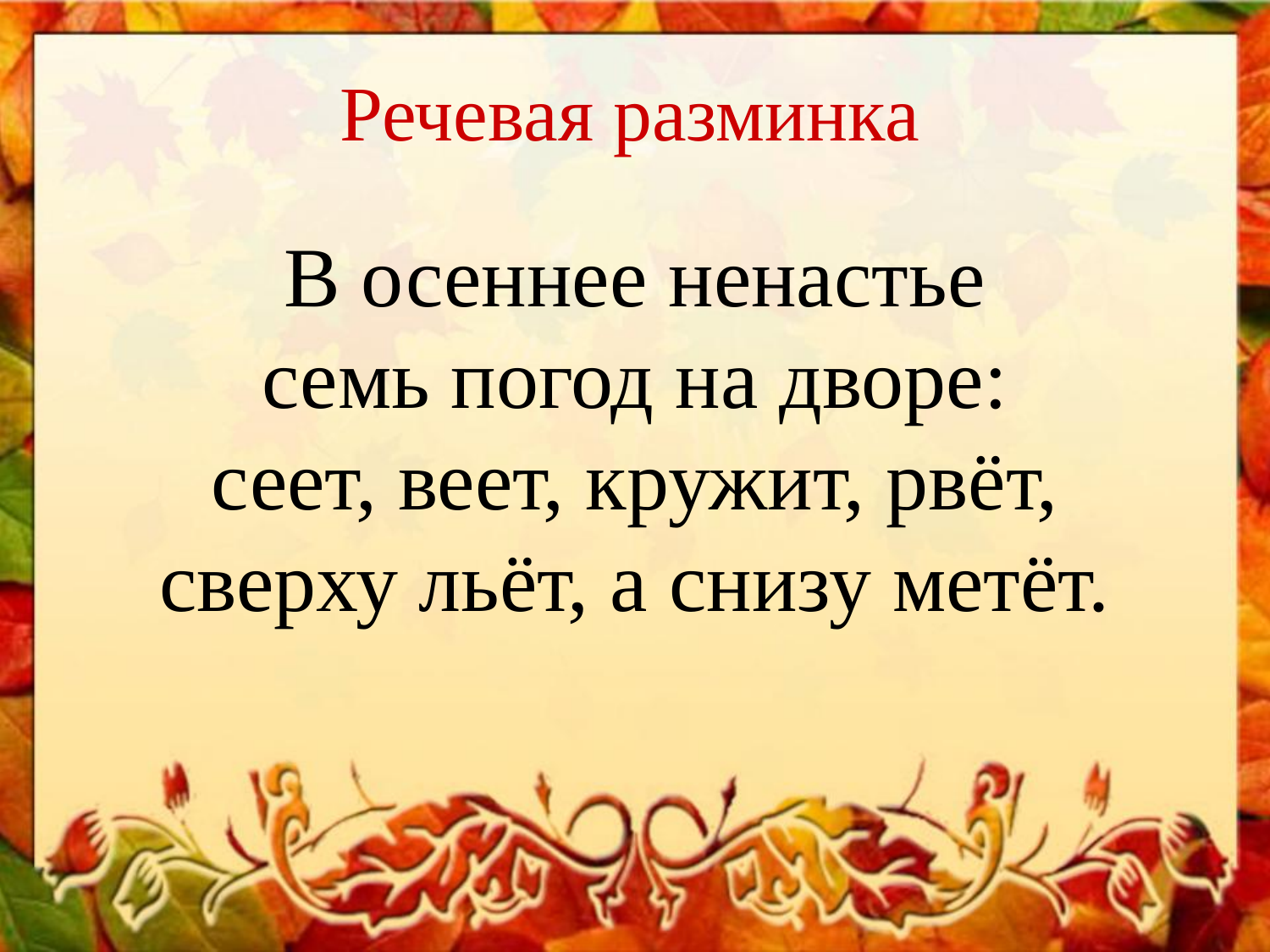

# Речевая разминка
В осеннее ненастье
семь погод на дворе:
сеет, веет, кружит, рвёт,
сверху льёт, а снизу метёт.